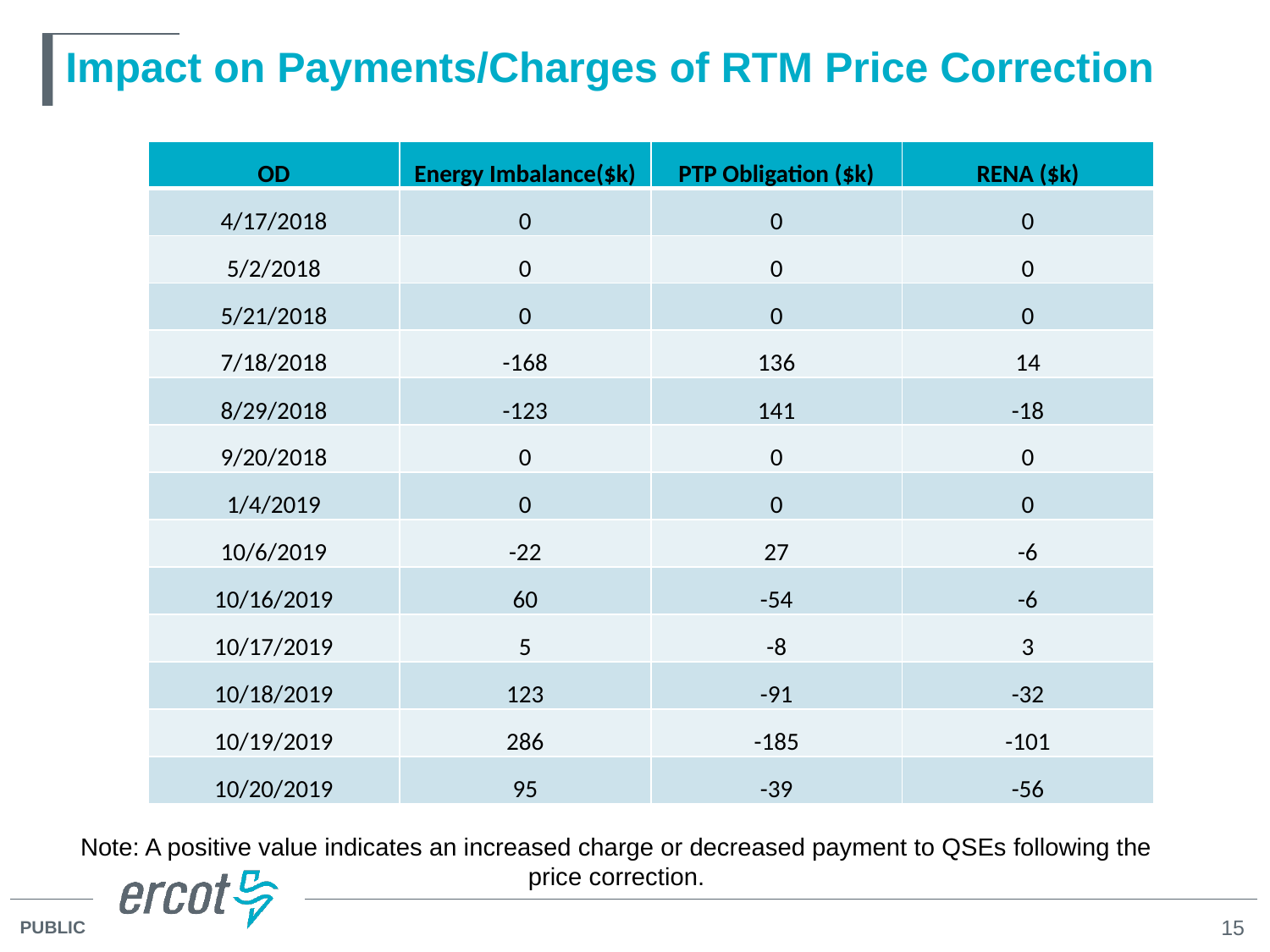

# Impact on Payments/Charges of RTM Price Correction
| OD | Energy Imbalance($k) | PTP Obligation ($k) | RENA ($k) |
| --- | --- | --- | --- |
| 4/17/2018 | 0 | 0 | 0 |
| 5/2/2018 | 0 | 0 | 0 |
| 5/21/2018 | 0 | 0 | 0 |
| 7/18/2018 | -168 | 136 | 14 |
| 8/29/2018 | -123 | 141 | -18 |
| 9/20/2018 | 0 | 0 | 0 |
| 1/4/2019 | 0 | 0 | 0 |
| 10/6/2019 | -22 | 27 | -6 |
| 10/16/2019 | 60 | -54 | -6 |
| 10/17/2019 | 5 | -8 | 3 |
| 10/18/2019 | 123 | -91 | -32 |
| 10/19/2019 | 286 | -185 | -101 |
| 10/20/2019 | 95 | -39 | -56 |
Note: A positive value indicates an increased charge or decreased payment to QSEs following the price correction.